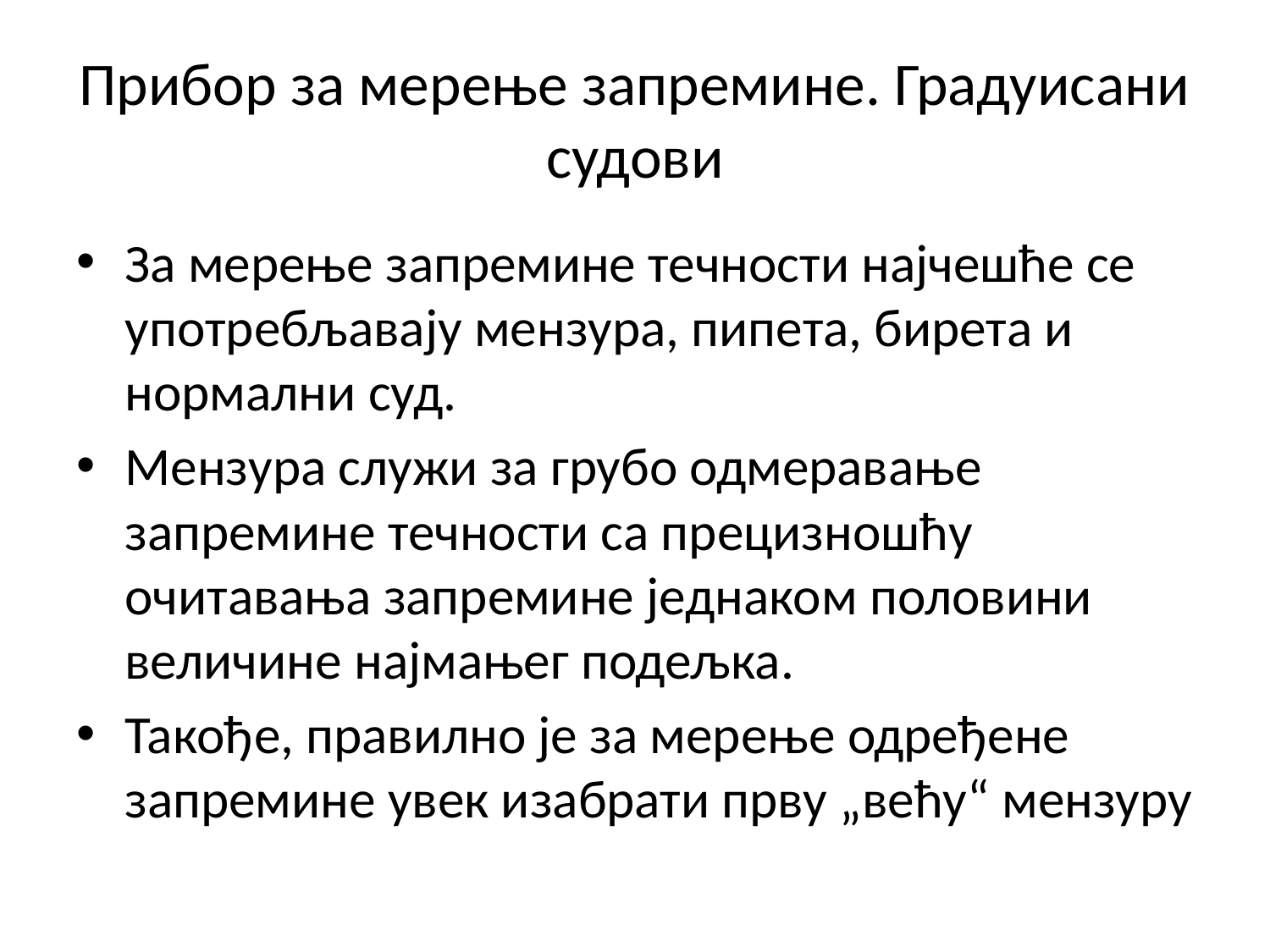

# Прибор за мерење запремине. Градуисани судови
За мерење запремине течности најчешће се употребљавају мензура, пипета, бирета и нормални суд.
Мензура служи за грубо одмеравање запремине течности са прецизношћу очитавања запремине једнаком половини величине најмањег подељка.
Такође, правилно је за мерење одређене запремине увек изабрати прву „већу“ мензуру